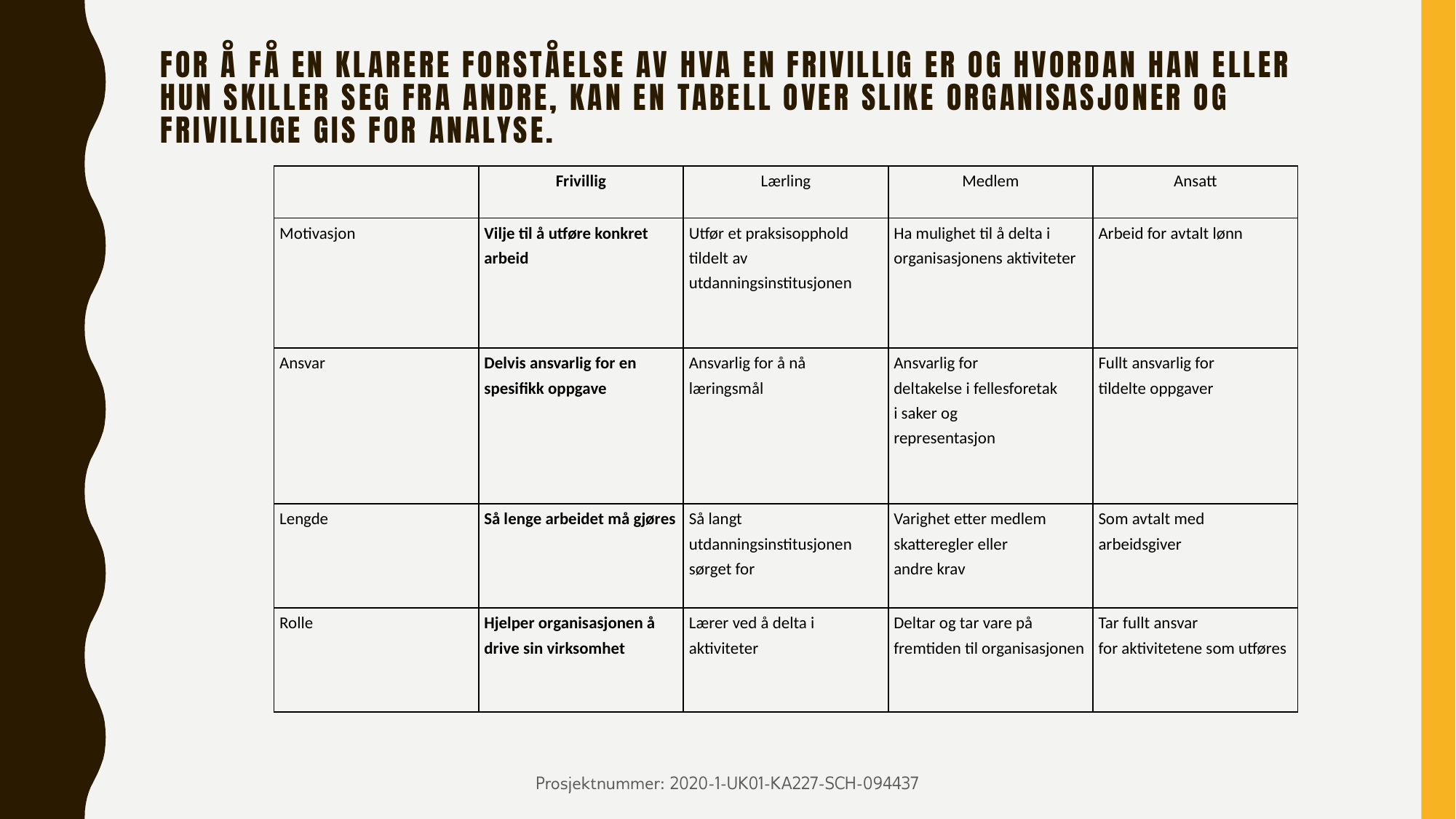

# For å få en klarere forståelse av hva en frivillig er og hvordan han eller hun skiller seg fra andre, kan en tabell over slike organisasjoner og frivillige gis for analyse.
|  | Frivillig | Lærling | Medlem | Ansatt |
| --- | --- | --- | --- | --- |
| Motivasjon | Vilje til å utføre konkret arbeid | Utfør et praksisopphold tildelt av utdanningsinstitusjonen | Ha mulighet til å delta i organisasjonens aktiviteter | Arbeid for avtalt lønn |
| Ansvar | Delvis ansvarlig for en spesifikk oppgave | Ansvarlig for å nå læringsmål | Ansvarlig for deltakelse i fellesforetak i saker og representasjon | Fullt ansvarlig for tildelte oppgaver |
| Lengde | Så lenge arbeidet må gjøres | Så langt utdanningsinstitusjonen sørget for | Varighet etter medlem skatteregler eller andre krav | Som avtalt med arbeidsgiver |
| Rolle | Hjelper organisasjonen å drive sin virksomhet | Lærer ved å delta i aktiviteter | Deltar og tar vare på fremtiden til organisasjonen | Tar fullt ansvar for aktivitetene som utføres |
Prosjektnummer: 2020-1-UK01-KA227-SCH-094437